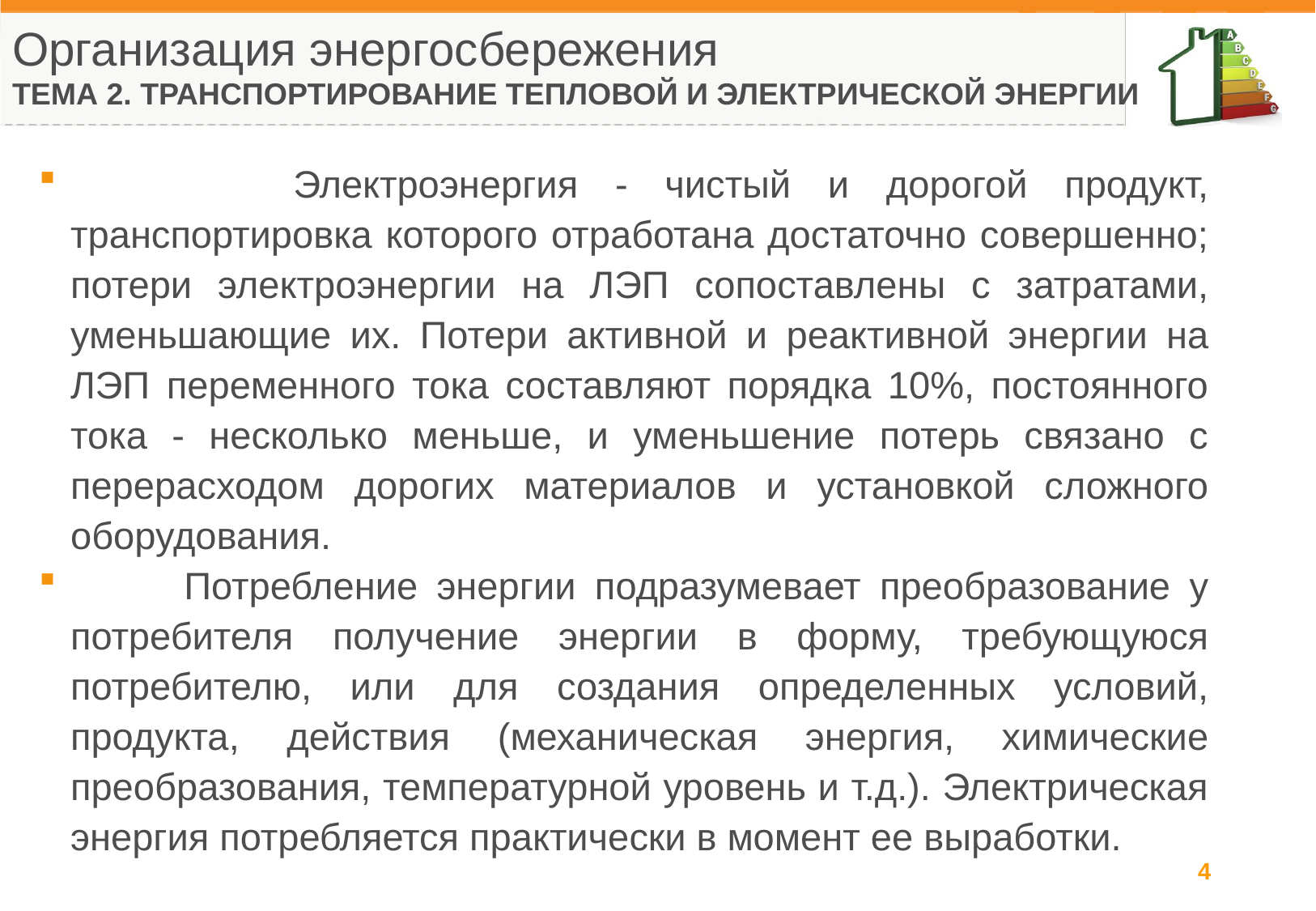

Организация энергосбережения
ТЕМА 2. ТРАНСПОРТИРОВАНИЕ ТЕПЛОВОЙ И ЭЛЕКТРИЧЕСКОЙ ЭНЕРГИИ
      Электроэнергия - чистый и дорогой продукт, транспортировка которого отработана достаточно совершенно; потери электроэнергии на ЛЭП сопоставлены с затратами, уменьшающие их. Потери активной и реактивной энергии на ЛЭП переменного тока составляют порядка 10%, постоянного тока - несколько меньше, и уменьшение потерь связано с перерасходом дорогих материалов и установкой сложного оборудования.
      Потребление энергии подразумевает преобразование у потребителя получение энергии в форму, требующуюся потребителю, или для создания определенных условий, продукта, действия (механическая энергия, химические преобразования, температурной уровень и т.д.). Электрическая энергия потребляется практически в момент ее выработки.